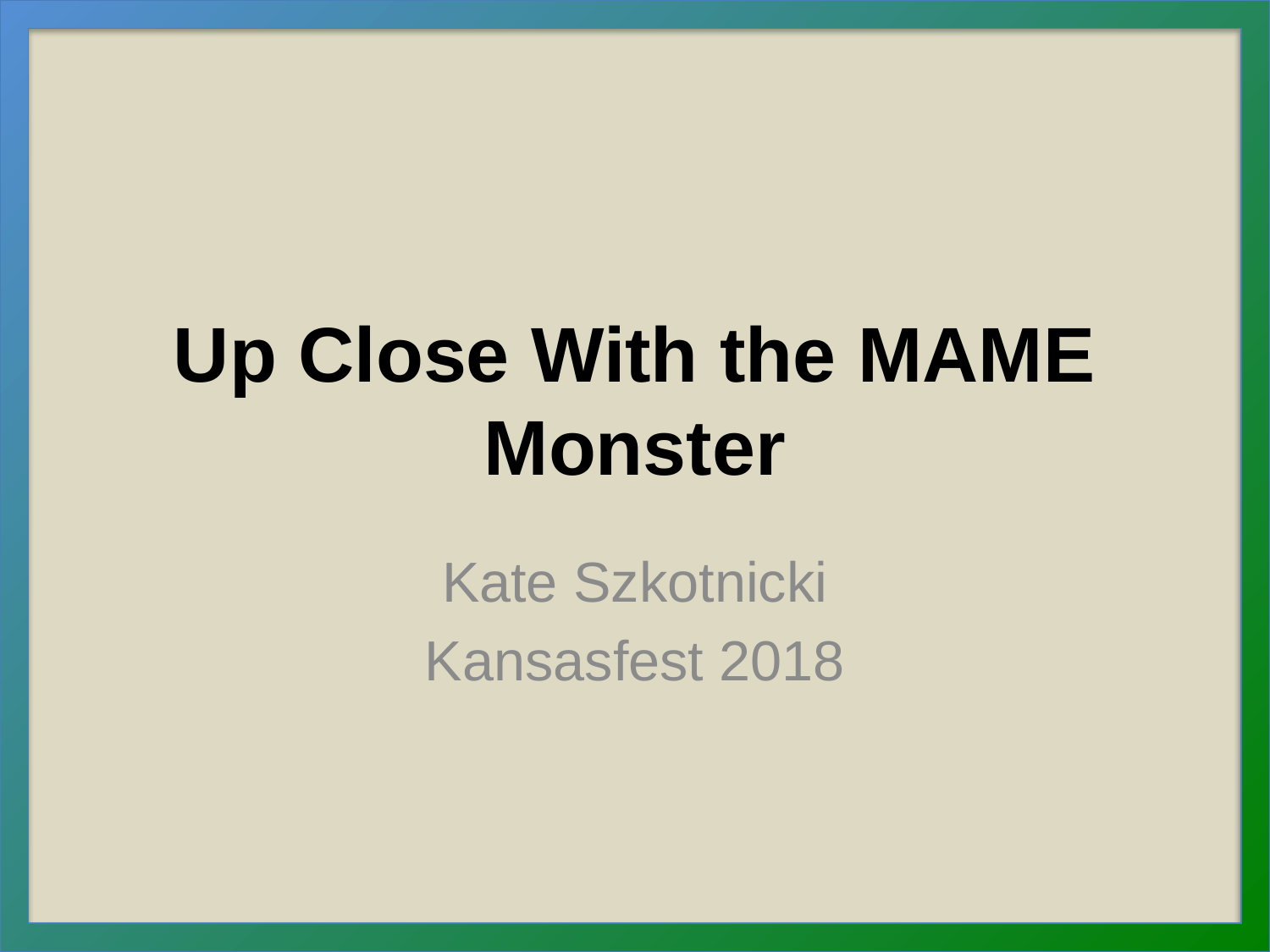

# Up Close With the MAME Monster
Kate Szkotnicki
Kansasfest 2018